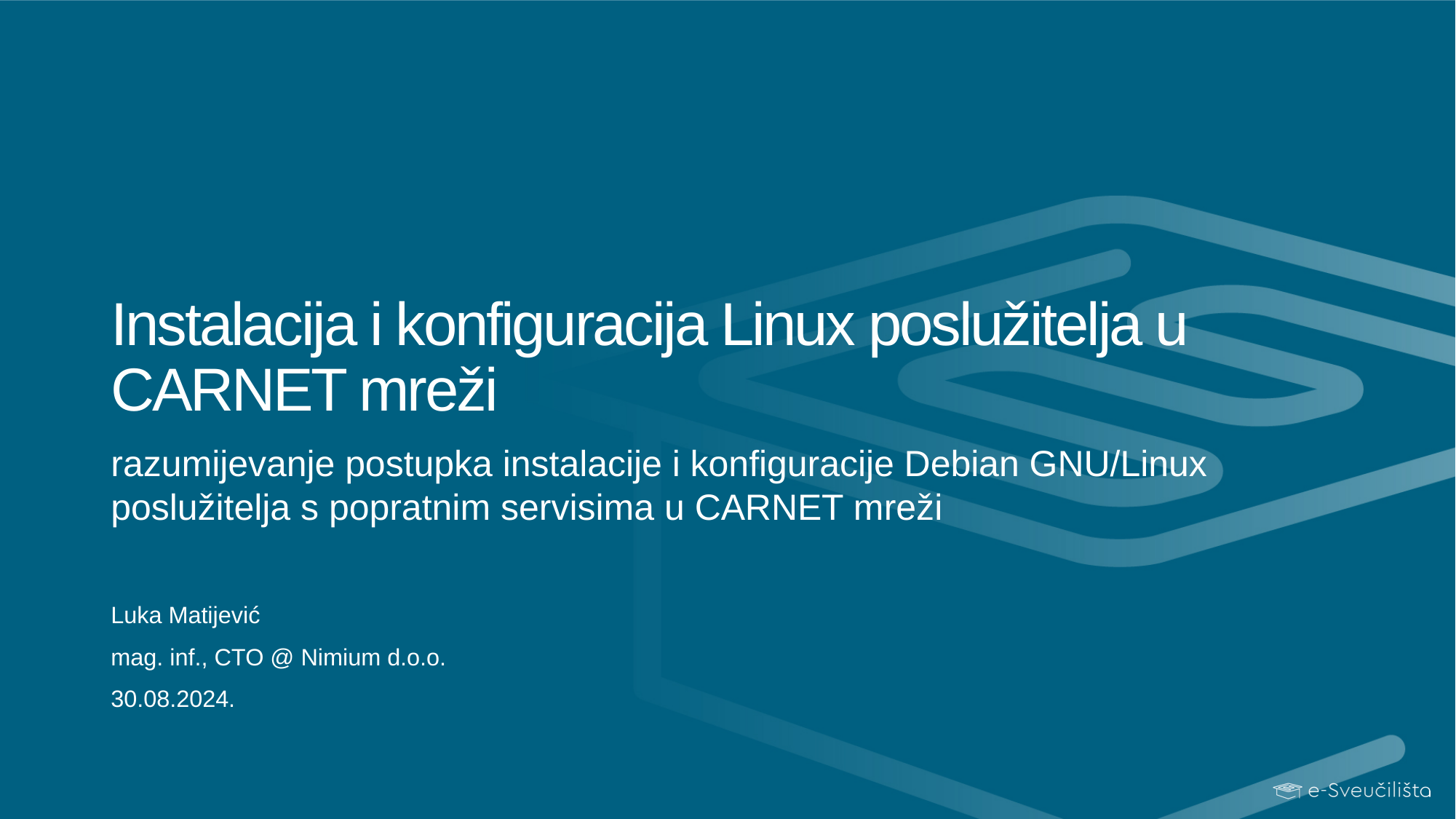

# Instalacija i konfiguracija Linux poslužitelja u CARNET mreži
razumijevanje postupka instalacije i konfiguracije Debian GNU/Linux poslužitelja s popratnim servisima u CARNET mreži
Luka Matijević
mag. inf., CTO @ Nimium d.o.o.
30.08.2024.